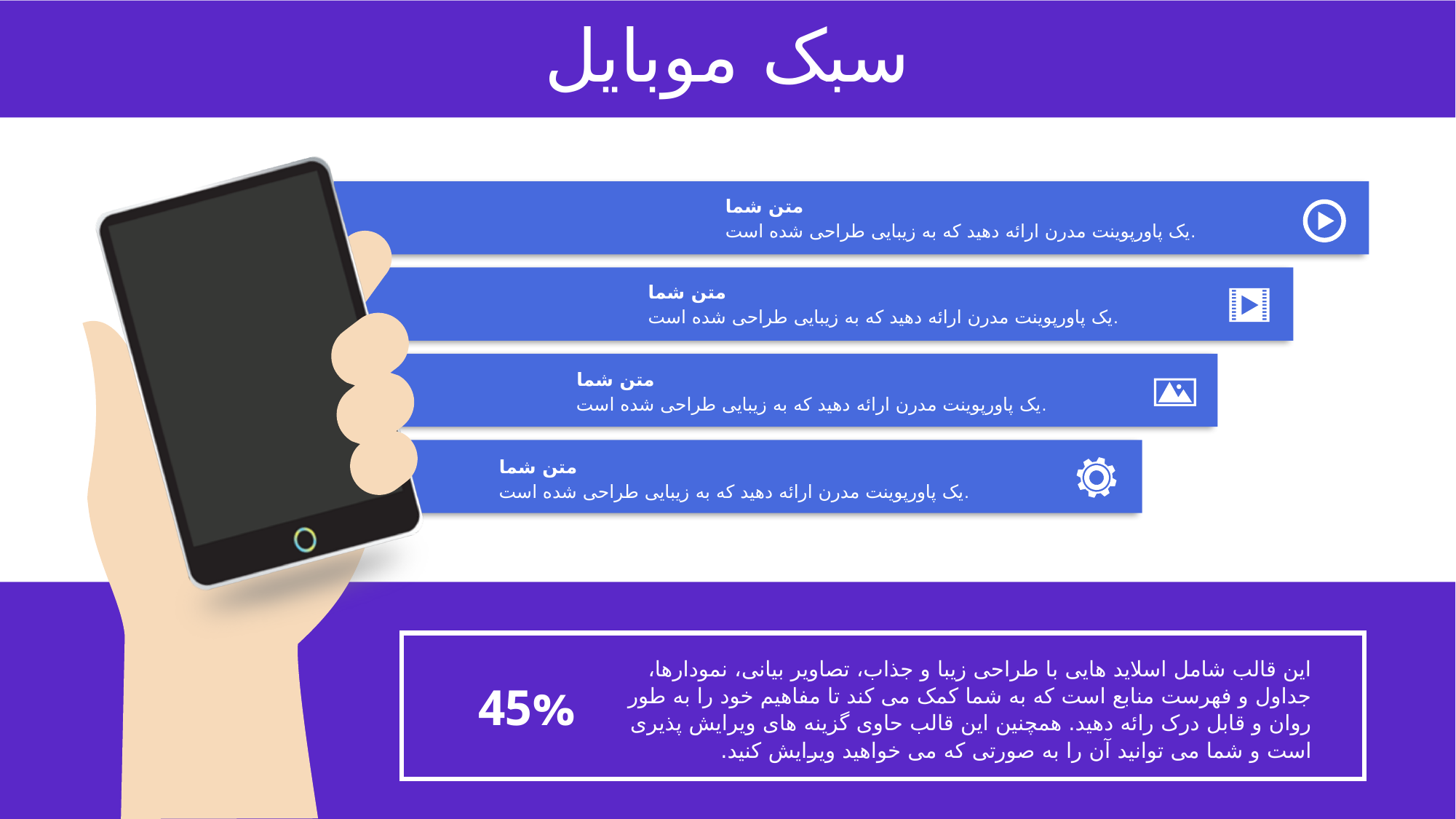

# سبک موبایل
متن شما

یک پاورپوینت مدرن ارائه دهید که به زیبایی طراحی شده است.

متن شما

یک پاورپوینت مدرن ارائه دهید که به زیبایی طراحی شده است.

متن شما

یک پاورپوینت مدرن ارائه دهید که به زیبایی طراحی شده است.

متن شما

یک پاورپوینت مدرن ارائه دهید که به زیبایی طراحی شده است.

این قالب شامل اسلاید هایی با طراحی زیبا و جذاب، تصاویر بیانی، نمودارها، جداول و فهرست منابع است که به شما کمک می کند تا مفاهیم خود را به طور روان و قابل درک رائه دهید. همچنین این قالب حاوی گزینه های ویرایش پذیری است و شما می توانید آن را به صورتی که می خواهید ویرایش کنید.
45%